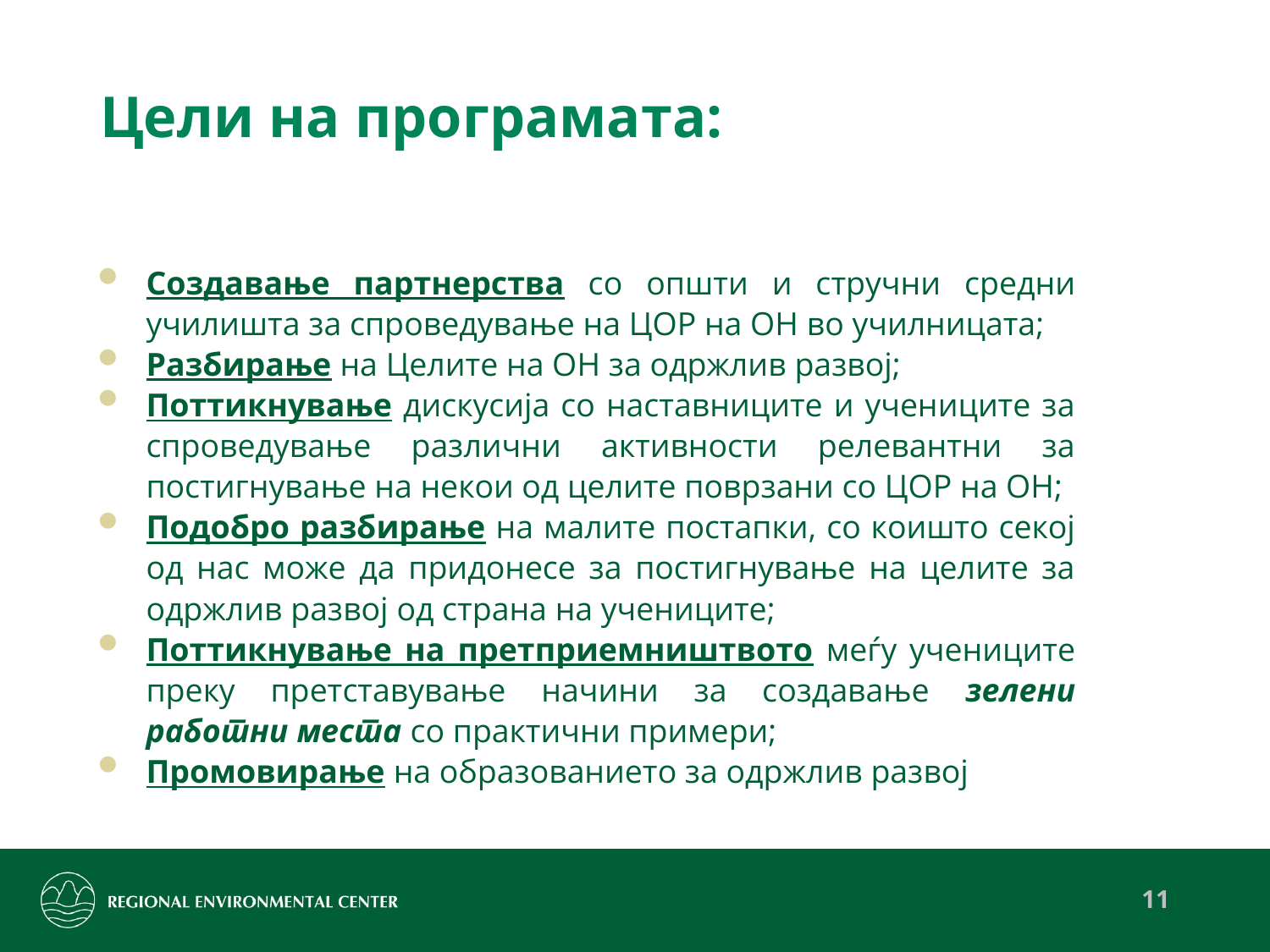

# Цели на програмата:
Создавање партнерства со општи и стручни средни училишта за спроведување на ЦОР на ОН во училницата;
Разбирање на Целите на ОН за одржлив развој;
Поттикнување дискусија со наставниците и учениците за спроведување различни активности релевантни за постигнување на некои од целите поврзани со ЦОР на ОН;
Подобро разбирање на малите постапки, со коишто секој од нас може да придонесе за постигнување на целите за одржлив развој од страна на учениците;
Поттикнување на претприемништвото меѓу учениците преку претставување начини за создавање зелени работни места со практични примери;
Промовирање на образованието за одржлив развој

11